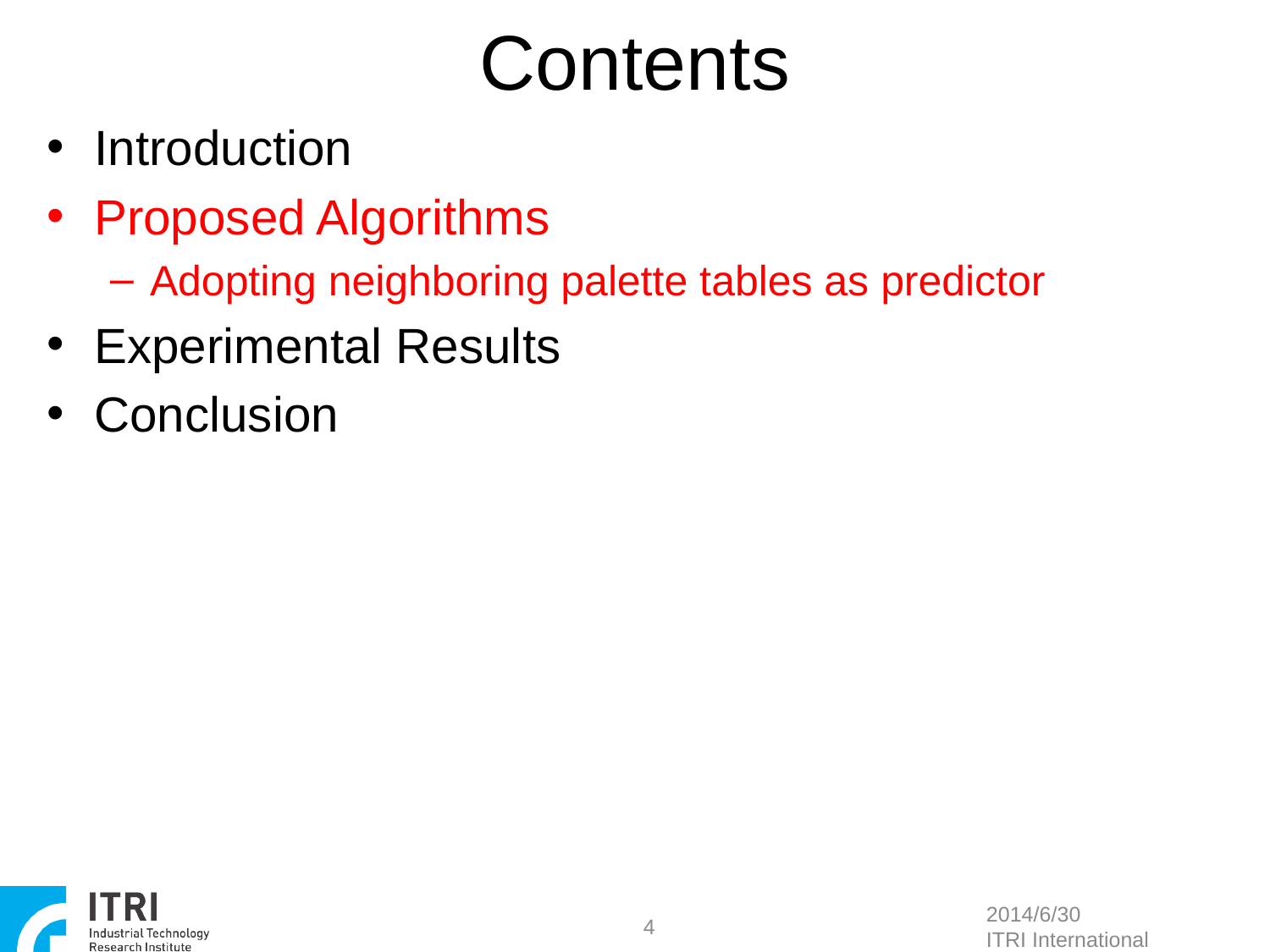

Contents
Introduction
Proposed Algorithms
Adopting neighboring palette tables as predictor
Experimental Results
Conclusion
4
2014/6/30
ITRI International